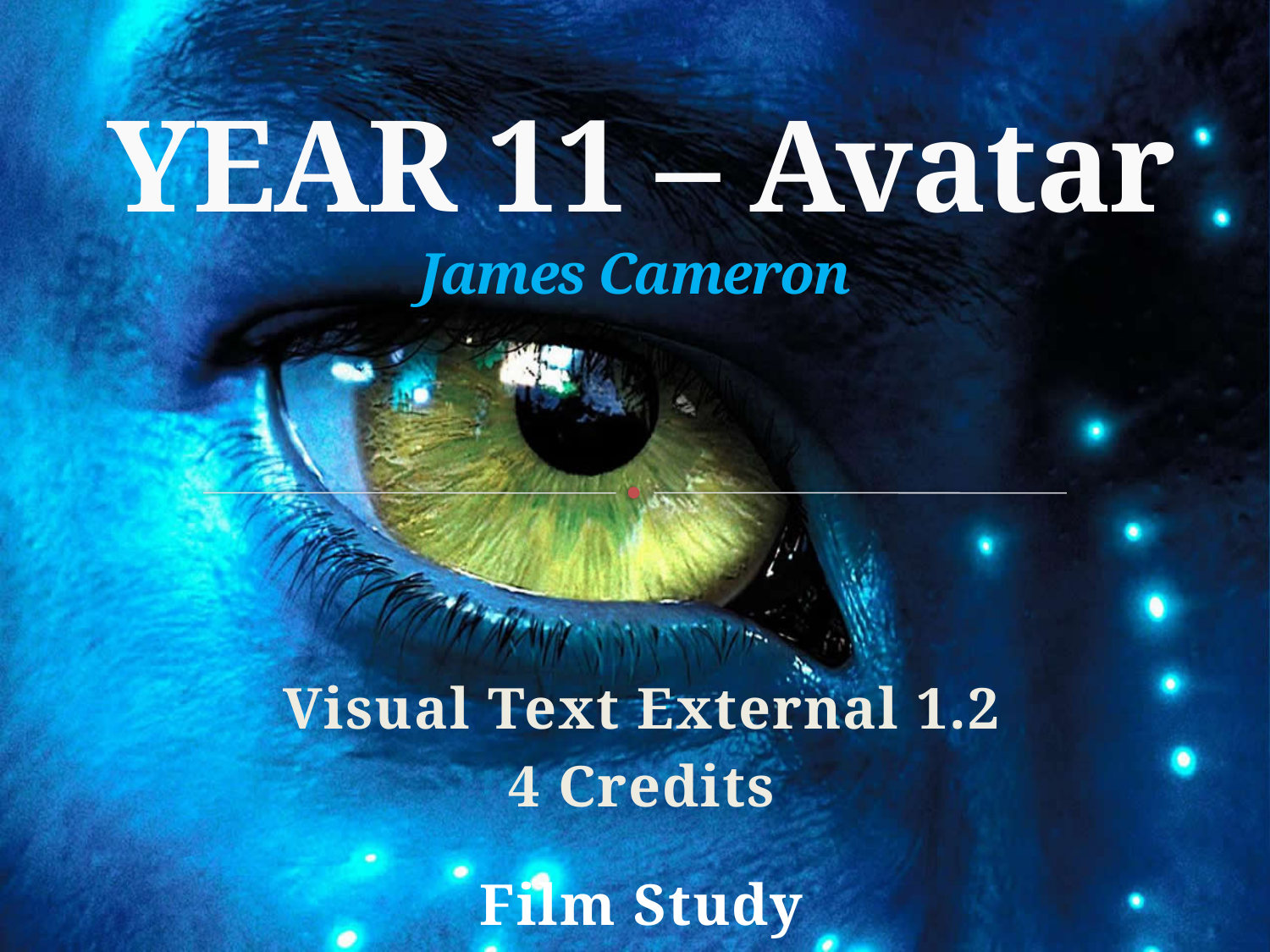

# YEAR 11 – Avatar James Cameron
Visual Text External 1.2
4 Credits

Film Study